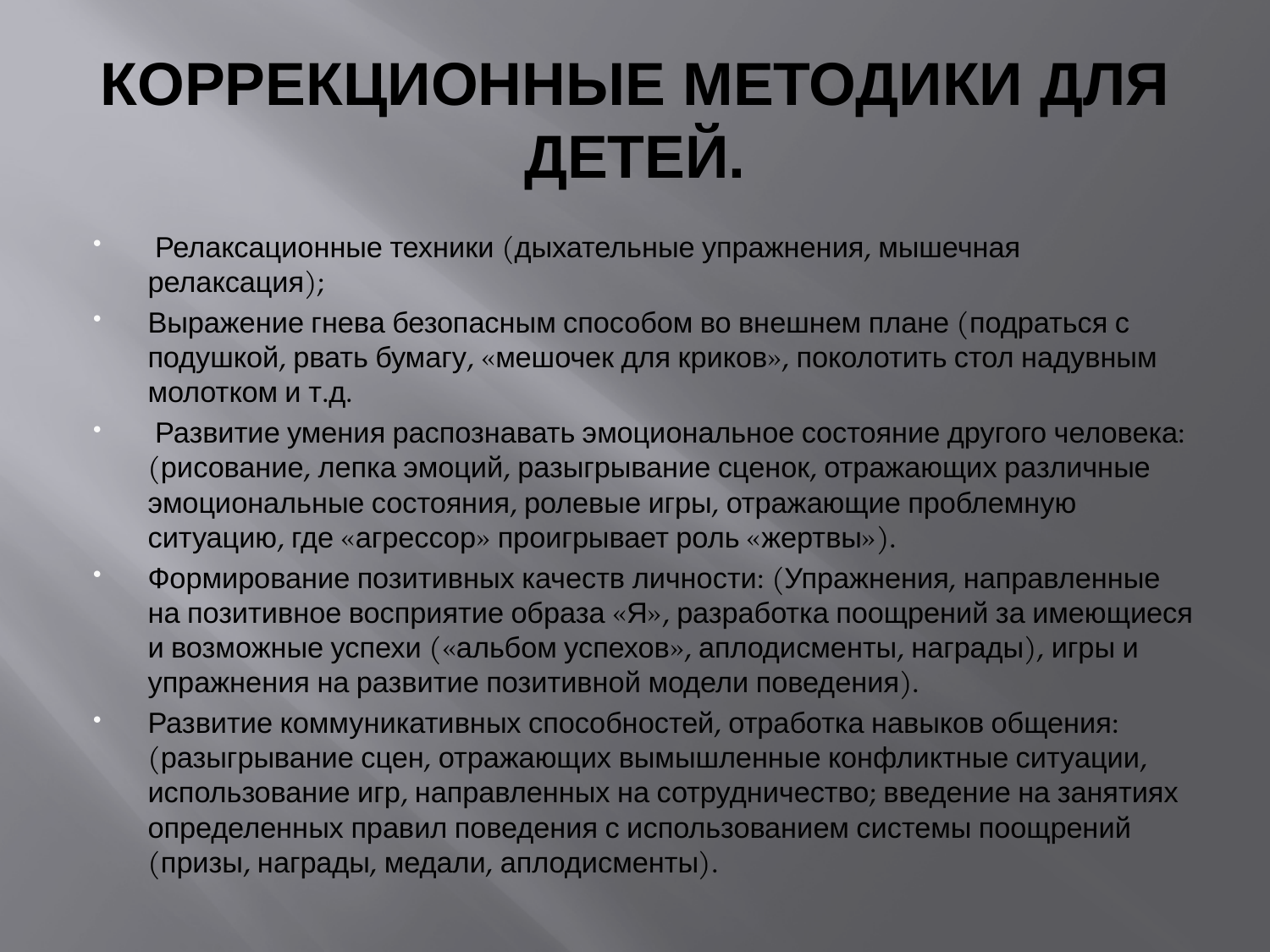

# КОРРЕКЦИОННЫЕ МЕТОДИКИ ДЛЯ ДЕТЕЙ.
 Релаксационные техники (дыхательные упражнения, мышечная релаксация);
Выражение гнева безопасным способом во внешнем плане (подраться с подушкой, рвать бумагу, «мешочек для криков», поколотить стол надувным молотком и т.д.
 Развитие умения распознавать эмоциональное состояние другого человека: (рисование, лепка эмоций, разыгрывание сценок, отражающих различные эмоциональные состояния, ролевые игры, отражающие проблемную ситуацию, где «агрессор» проигрывает роль «жертвы»).
Формирование позитивных качеств личности: (Упражнения, направленные на позитивное восприятие образа «Я», разработка поощрений за имеющиеся и возможные успехи («альбом успехов», аплодисменты, награды), игры и упражнения на развитие позитивной модели поведения).
Развитие коммуникативных способностей, отработка навыков общения: (разыгрывание сцен, отражающих вымышленные конфликтные ситуации, использование игр, направленных на сотрудничество; введение на занятиях определенных правил поведения с использованием системы поощрений   (призы, награды, медали, аплодисменты).